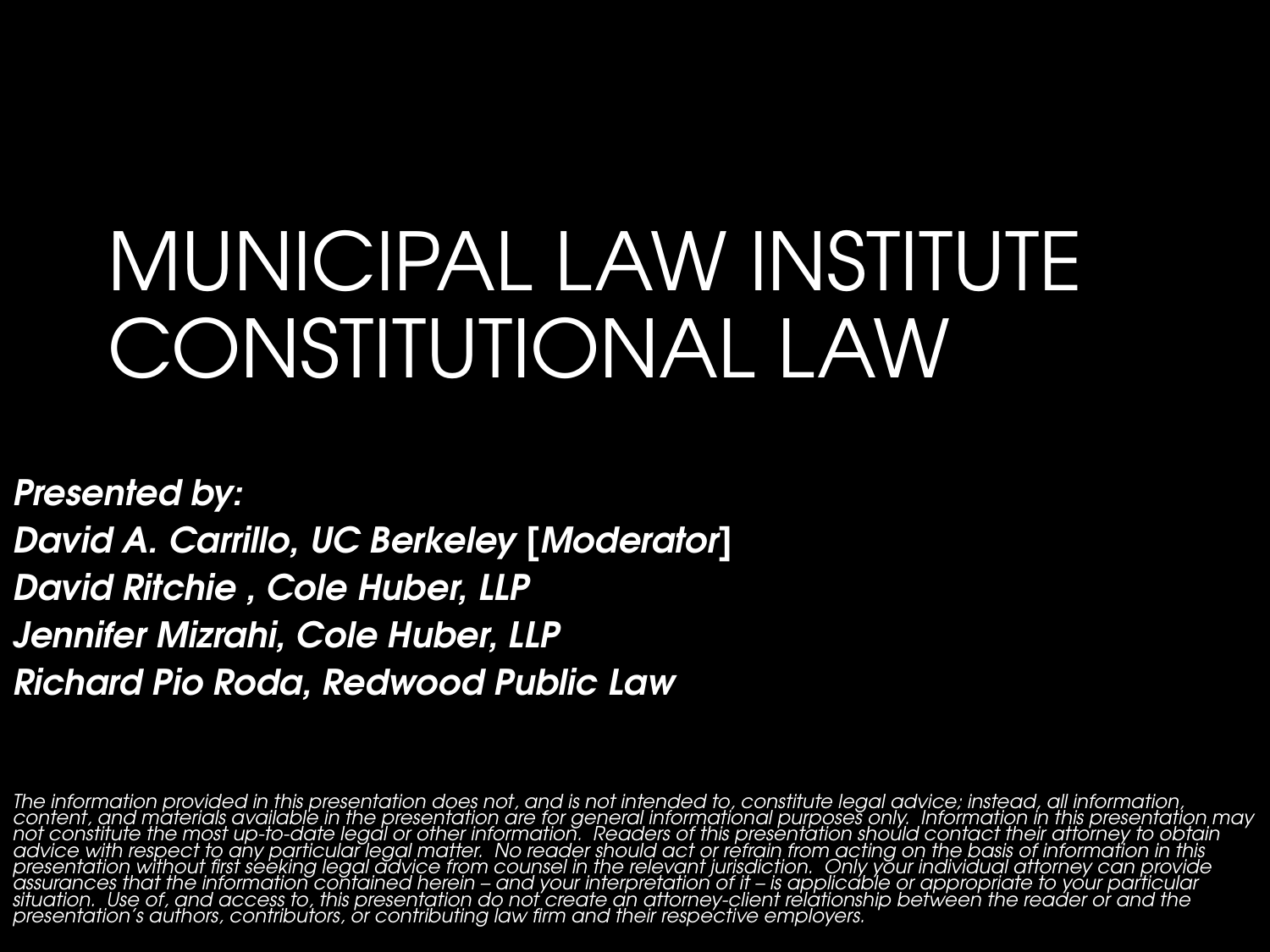

# Municipal Law Institute CONSTITUTIONAL LAW
Presented by:
David A. Carrillo, UC Berkeley [Moderator]
David Ritchie , Cole Huber, LLP
Jennifer Mizrahi, Cole Huber, LLP
Richard Pio Roda, Redwood Public Law

The information provided in this presentation does not, and is not intended to, constitute legal advice; instead, all information, content, and materials available in the presentation are for general informational purposes only.  Information in this presentation may not constitute the most up-to-date legal or other information.  Readers of this presentation should contact their attorney to obtain advice with respect to any particular legal matter.  No reader should act or refrain from acting on the basis of information in this presentation without first seeking legal advice from counsel in the relevant jurisdiction.  Only your individual attorney can provide assurances that the information contained herein – and your interpretation of it – is applicable or appropriate to your particular situation.  Use of, and access to, this presentation do not create an attorney-client relationship between the reader or and the presentation’s authors, contributors, or contributing law firm and their respective employers.